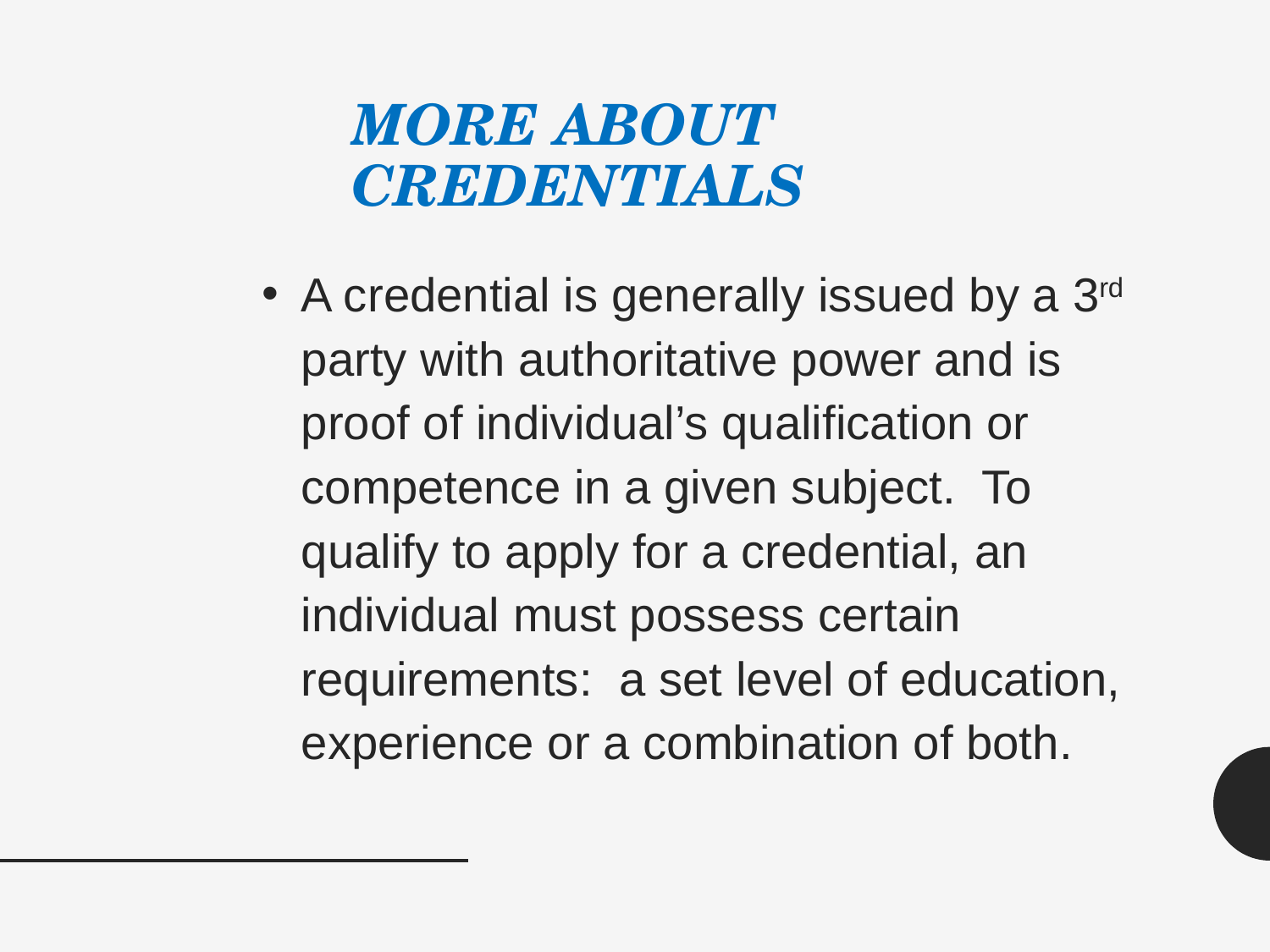

# MORE ABOUT CREDENTIALS
A credential is generally issued by a 3rd party with authoritative power and is proof of individual’s qualification or competence in a given subject.  To qualify to apply for a credential, an individual must possess certain requirements:  a set level of education, experience or a combination of both.